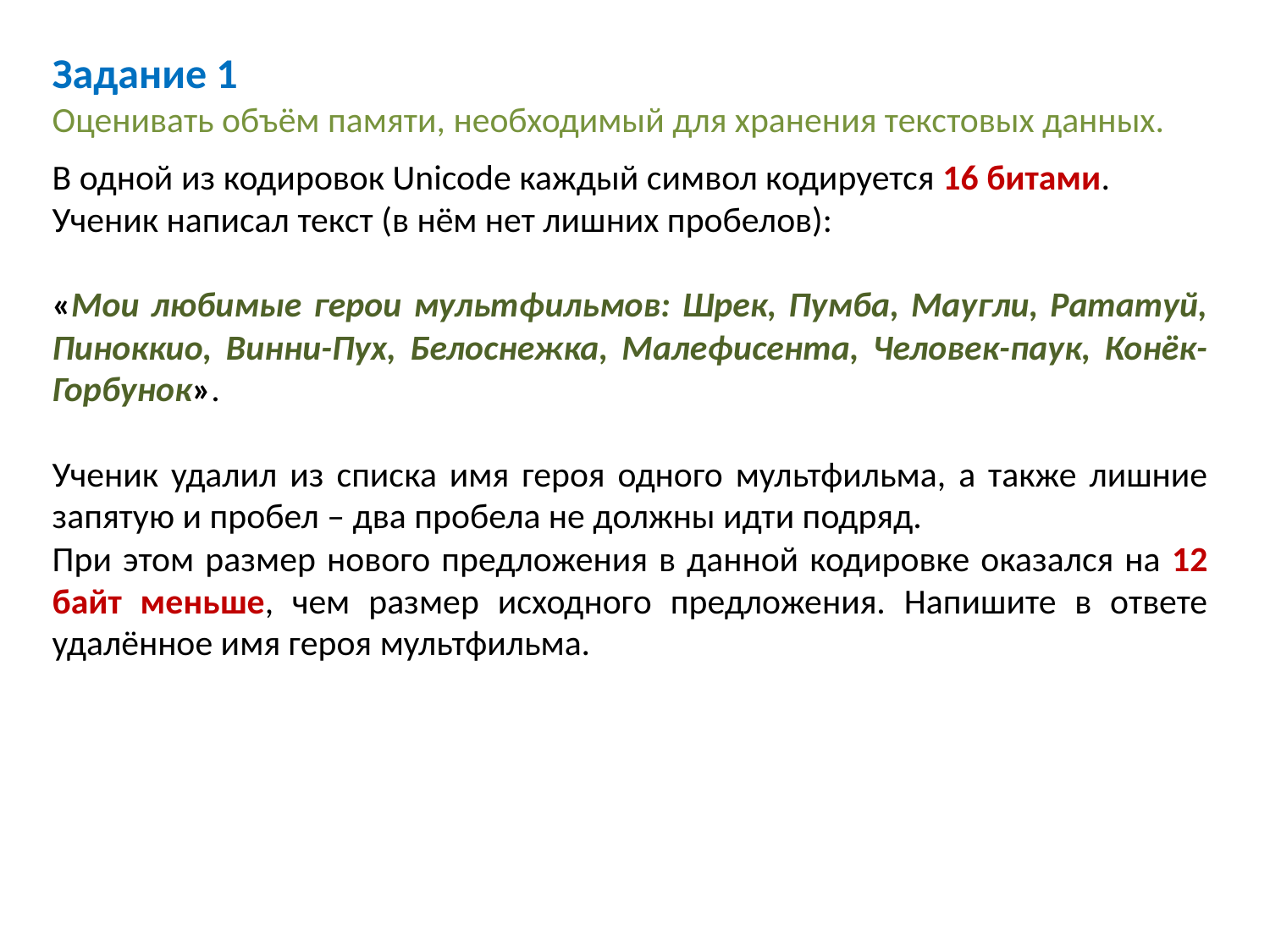

Задание 1
Оценивать объём памяти, необходимый для хранения текстовых данных.
В одной из кодировок Unicode каждый символ кодируется 16 битами.
Ученик написал текст (в нём нет лишних пробелов):

«Мои любимые герои мультфильмов: Шрек, Пумба, Маугли, Рататуй, Пиноккио, Винни-Пух, Белоснежка, Малефисента, Человек-паук, Конёк-Горбунок».

Ученик удалил из списка имя героя одного мультфильма, а также лишние запятую и пробел – два пробела не должны идти подряд.
При этом размер нового предложения в данной кодировке оказался на 12 байт меньше, чем размер исходного предложения. Напишите в ответе удалённое имя героя мультфильма.